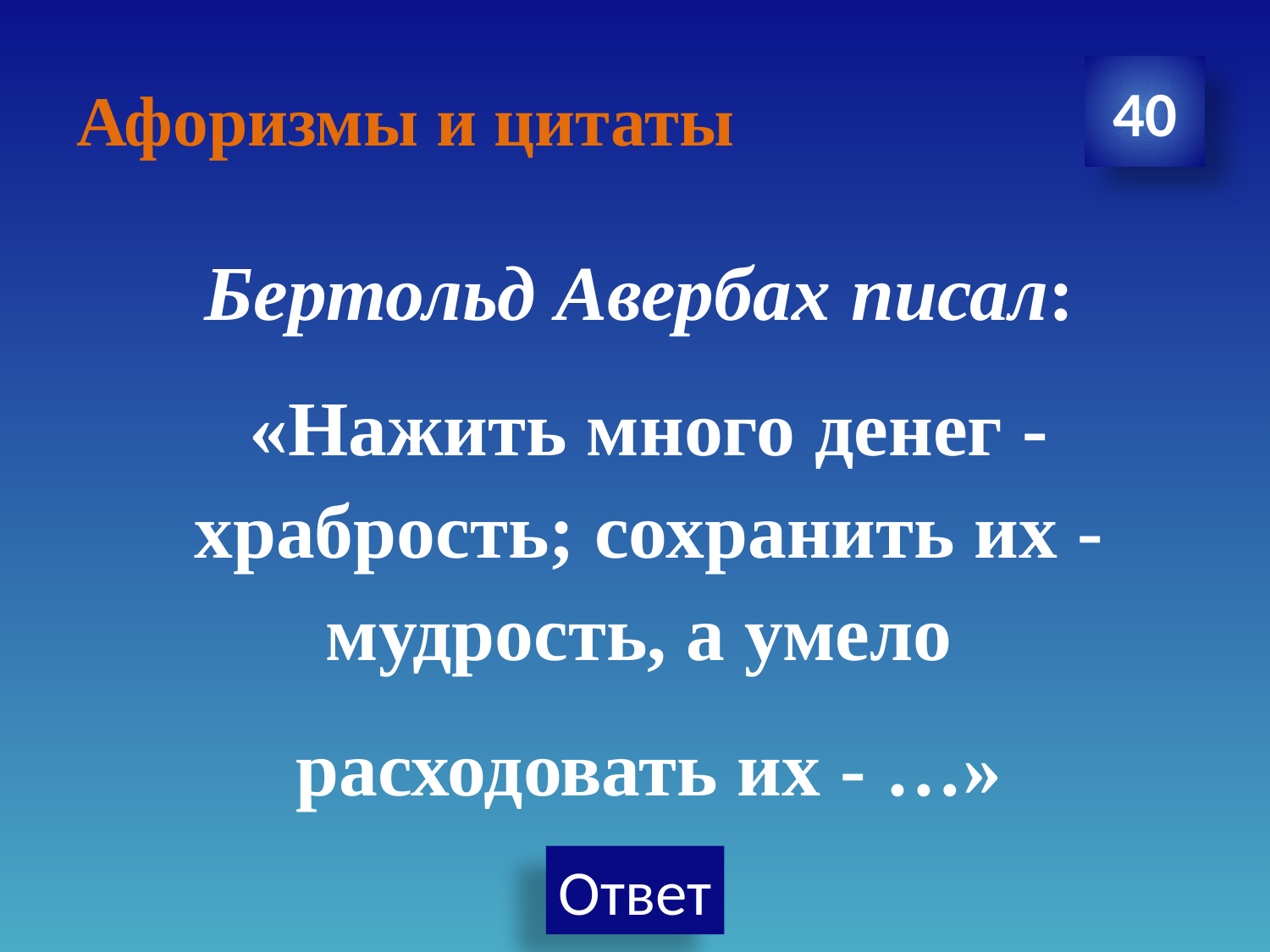

# Афоризмы и цитаты
40
Бертольд Авербах писал:
«Нажить много денег - храбрость; сохранить их - мудрость, а умело
расходовать их - …»